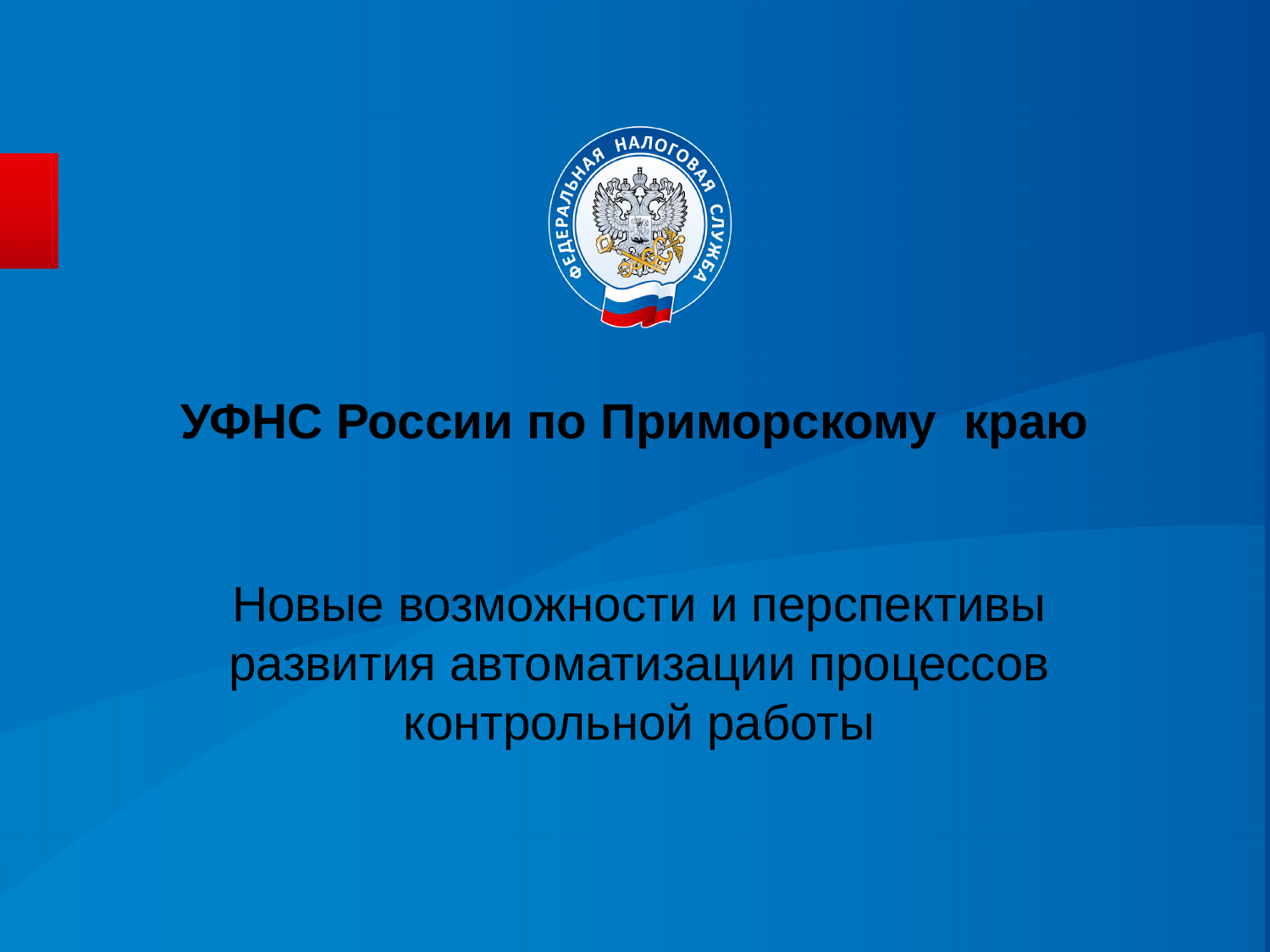

# УФНС России по Приморскому  краю
Новые возможности и перспективы развития автоматизации процессов контрольной работы